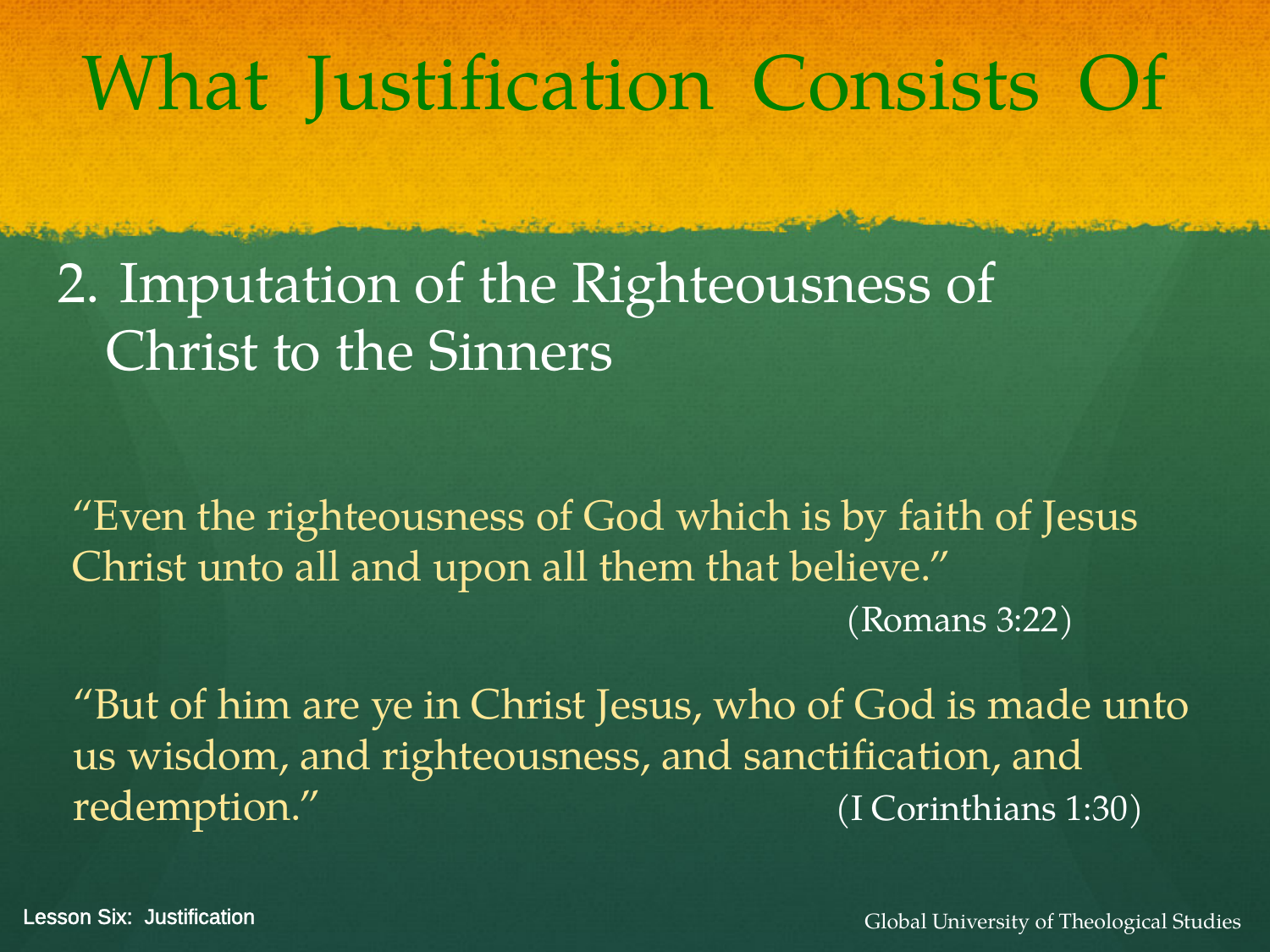

What  Justification  Consists  Of
 Imputation of the Righteousness of Christ to the Sinners

“Even the righteousness of God which is by faith of Jesus Christ unto all and upon all them that believe.”           							 (Romans 3:22)
“But of him are ye in Christ Jesus, who of God is made unto us wisdom, and righteousness, and sanctification, and redemption.”           				(I Corinthians 1:30)
Global University of Theological Studies
Lesson Six:  Justification